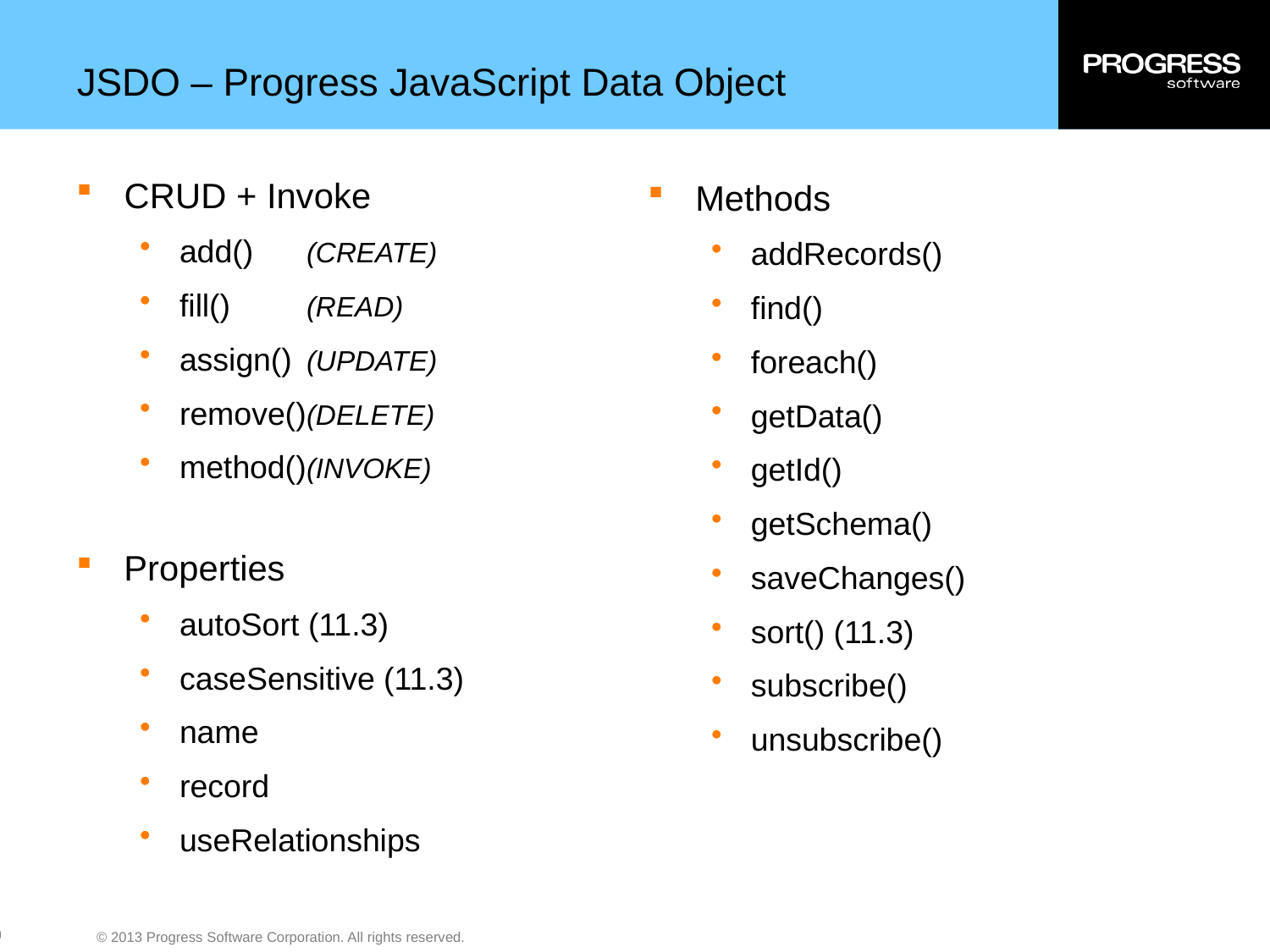

# JSDO – Progress JavaScript Data Object
CRUD + Invoke
add()	(CREATE)
fill()	(READ)
assign()	(UPDATE)
remove()	(DELETE)
method()	(INVOKE)

Methods
addRecords()
find()
foreach()
getData()
getId()
getSchema()
saveChanges()
sort() (11.3)
subscribe()
unsubscribe()
Properties
autoSort (11.3)
caseSensitive (11.3)
name
record
useRelationships